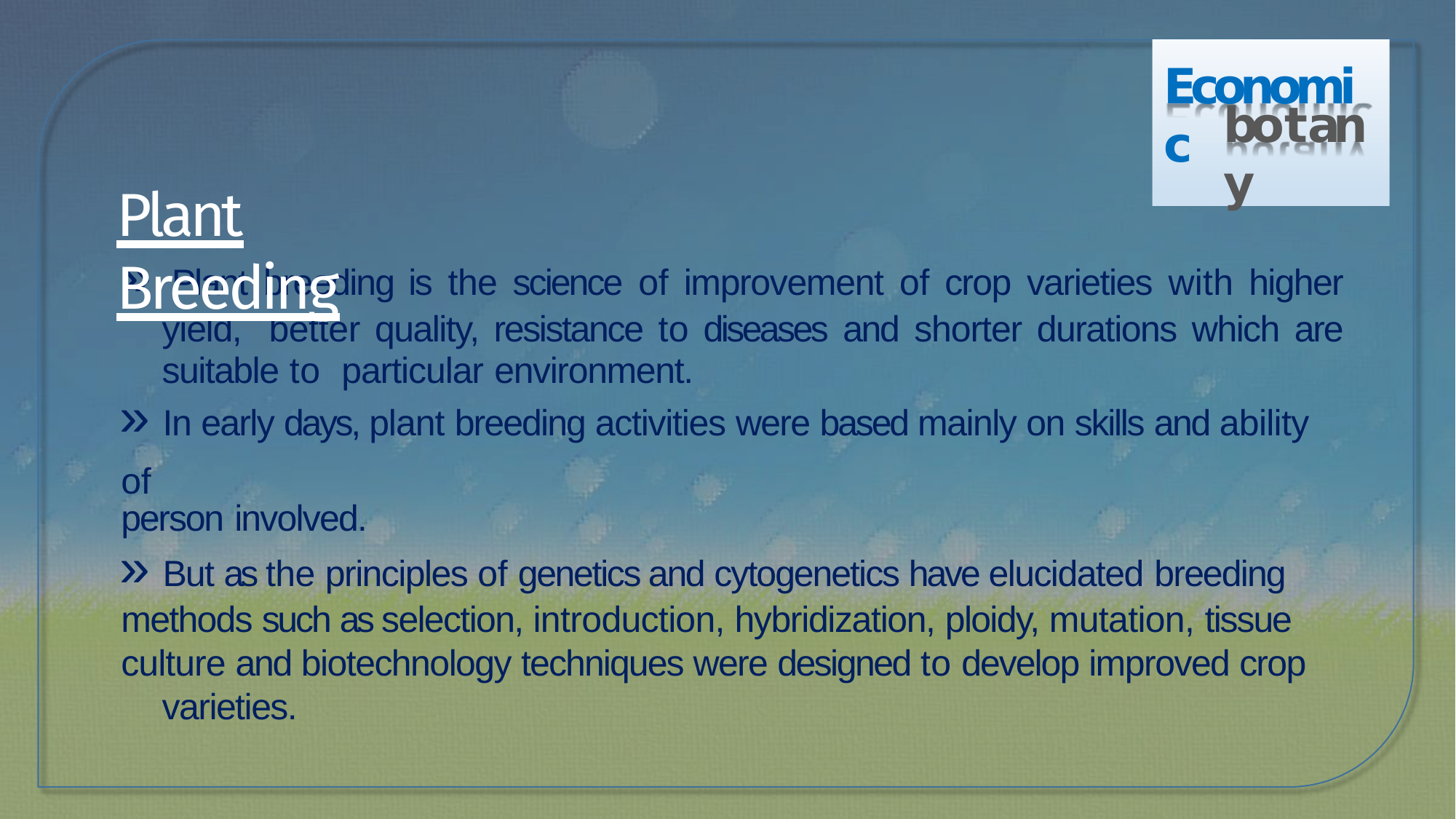

Economic
botany

# Plant Breeding
» Plant breeding is the science of improvement of crop varieties with higher yield,  better quality, resistance to diseases and shorter durations which are suitable to  particular environment.
» In early days, plant breeding activities were based mainly on skills and ability of
person involved.
» But as the principles of genetics and cytogenetics have elucidated breeding
methods such as selection, introduction, hybridization, ploidy, mutation, tissue
culture and biotechnology techniques were designed to develop improved crop  varieties.